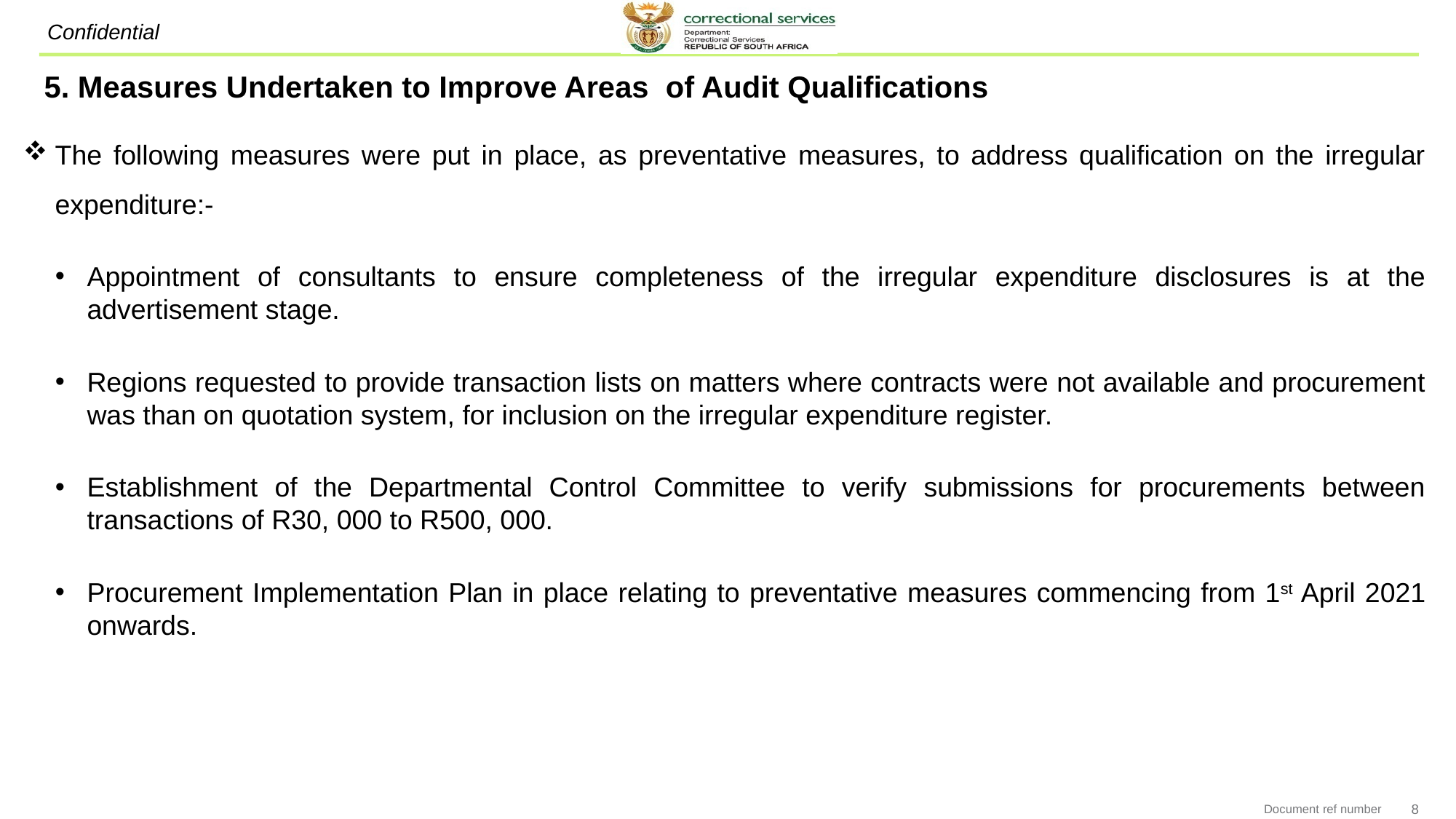

# 5. Measures Undertaken to Improve Areas  of Audit Qualifications
The following measures were put in place, as preventative measures, to address qualification on the irregular expenditure:-
Appointment of consultants to ensure completeness of the irregular expenditure disclosures is at the advertisement stage.
Regions requested to provide transaction lists on matters where contracts were not available and procurement was than on quotation system, for inclusion on the irregular expenditure register.
Establishment of the Departmental Control Committee to verify submissions for procurements between transactions of R30, 000 to R500, 000.
Procurement Implementation Plan in place relating to preventative measures commencing from 1st April 2021 onwards.